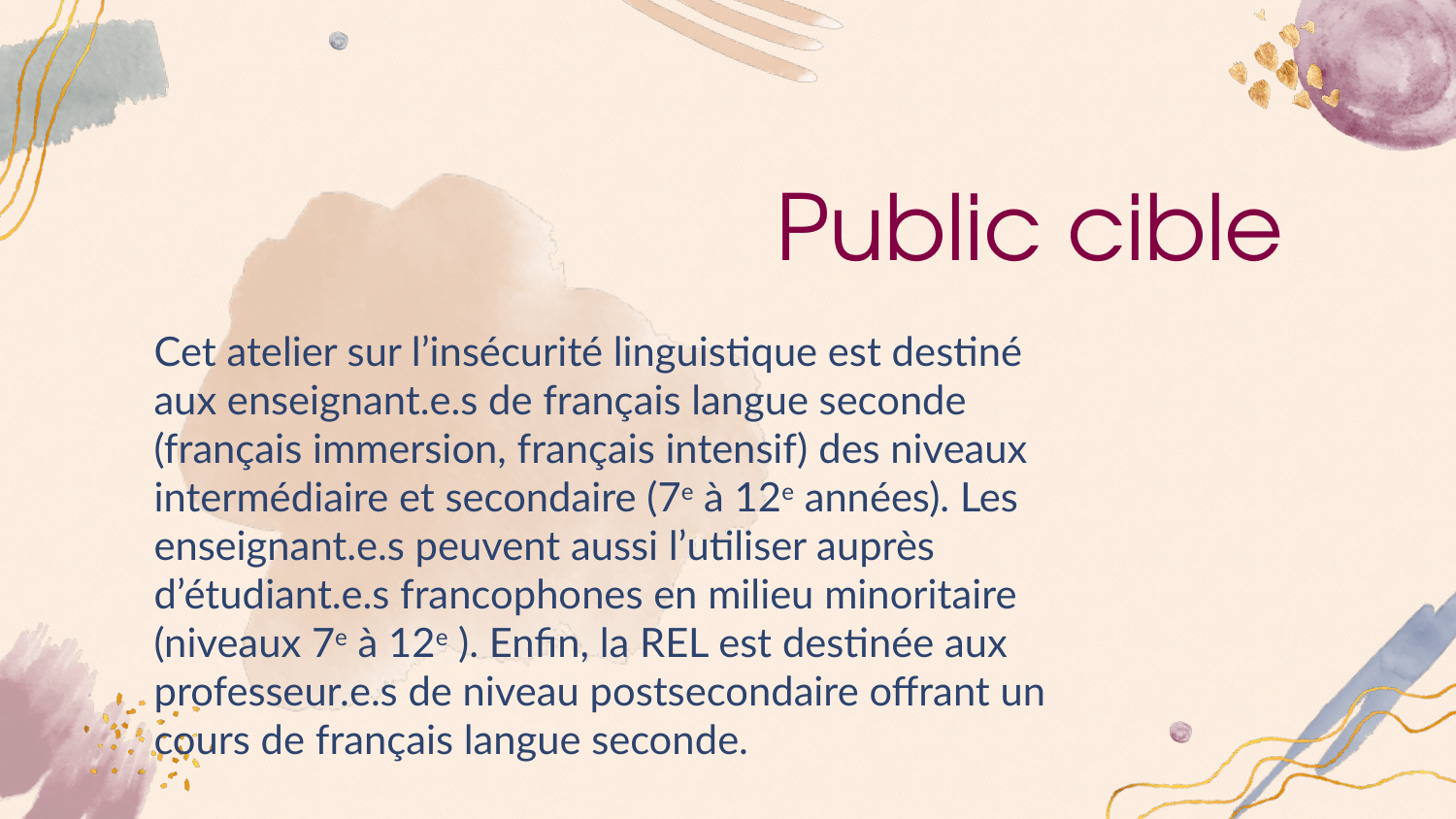

# Public cible

	Cet atelier sur l’insécurité linguistique est destiné aux enseignant.e.s de français langue seconde (français immersion, français intensif) des niveaux intermédiaire et secondaire (7e à 12e années). Les enseignant.e.s peuvent aussi l’utiliser auprès d’étudiant.e.s francophones en milieu minoritaire (niveaux 7e à 12e ). Enfin, la REL est destinée aux professeur.e.s de niveau postsecondaire offrant un cours de français langue seconde.